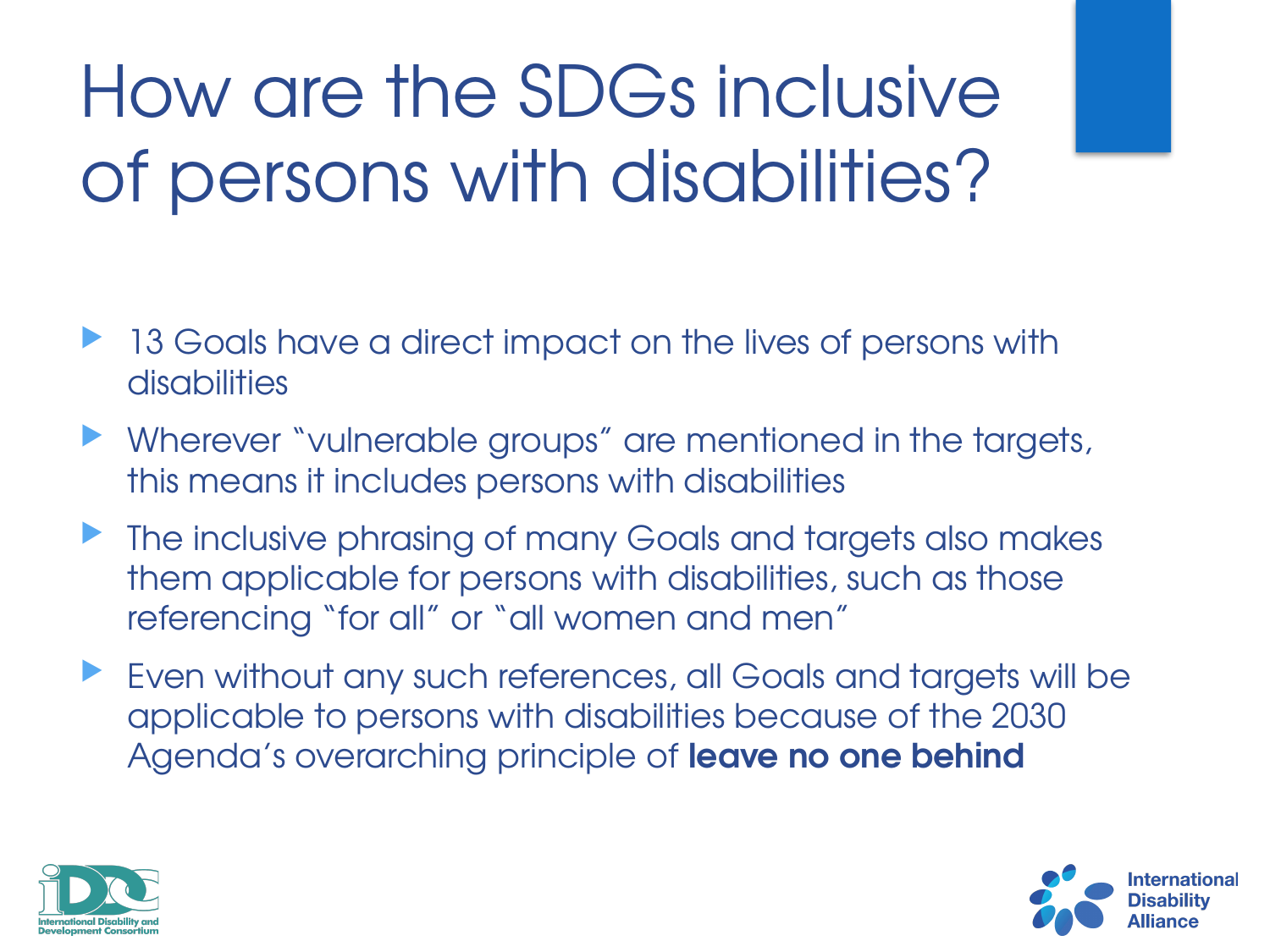

How are the SDGs inclusive of persons with disabilities?
13 Goals have a direct impact on the lives of persons with disabilities
Wherever “vulnerable groups” are mentioned in the targets, this means it includes persons with disabilities
The inclusive phrasing of many Goals and targets also makes them applicable for persons with disabilities, such as those referencing “for all” or “all women and men”
Even without any such references, all Goals and targets will be applicable to persons with disabilities because of the 2030 Agenda’s overarching principle of leave no one behind